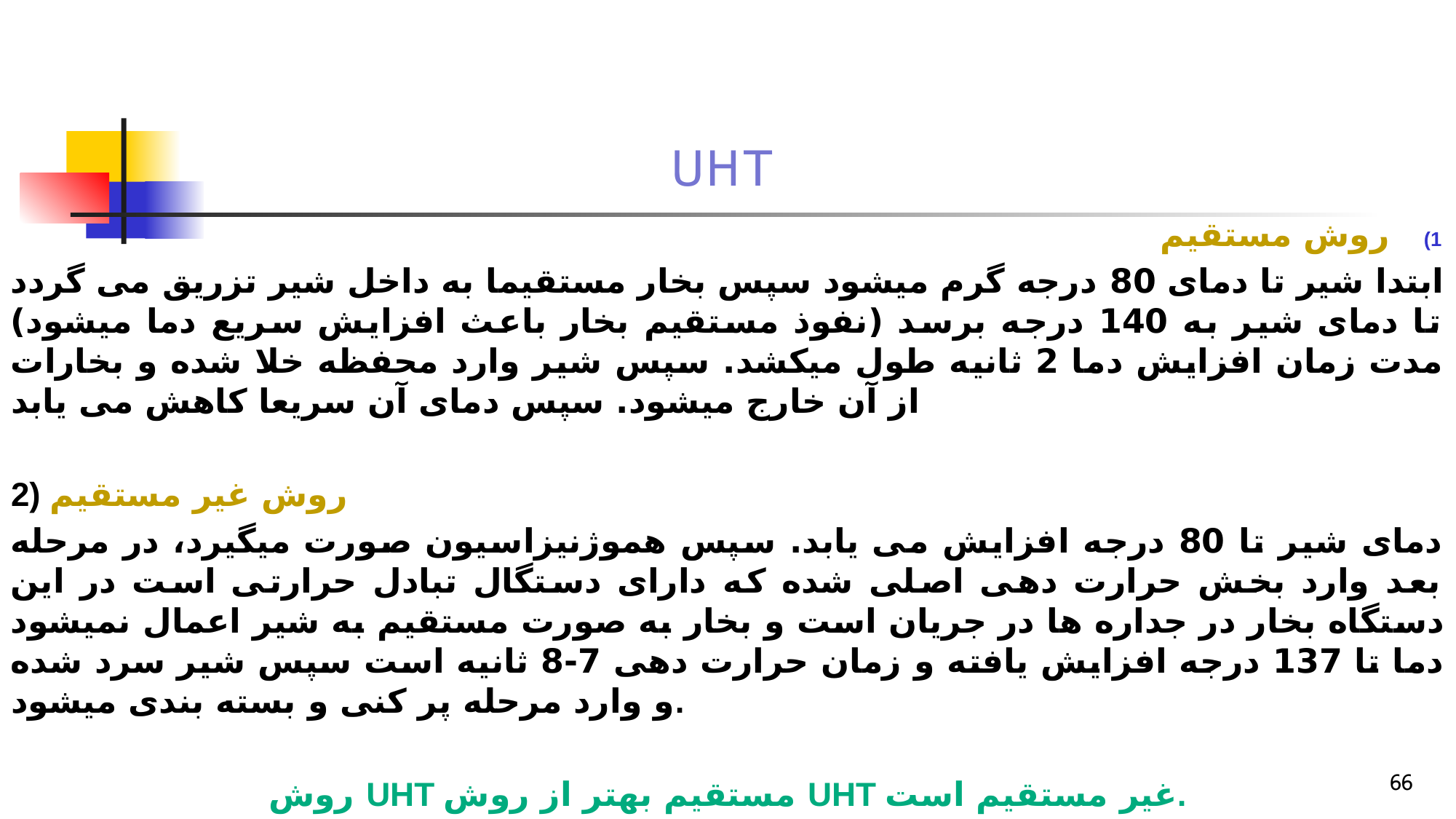

# UHT

روش مستقیم
ابتدا شیر تا دمای 80 درجه گرم میشود سپس بخار مستقیما به داخل شیر تزریق می گردد تا دمای شیر به 140 درجه برسد (نفوذ مستقیم بخار باعث افزایش سریع دما میشود) مدت زمان افزایش دما 2 ثانیه طول میکشد. سپس شیر وارد محفظه خلا شده و بخارات از آن خارج میشود. سپس دمای آن سریعا کاهش می یابد

2) روش غیر مستقیم
دمای شیر تا 80 درجه افزایش می یابد. سپس هموژنیزاسیون صورت میگیرد، در مرحله بعد وارد بخش حرارت دهی اصلی شده که دارای دستگال تبادل حرارتی است در این دستگاه بخار در جداره ها در جریان است و بخار به صورت مستقیم به شیر اعمال نمیشود دما تا 137 درجه افزایش یافته و زمان حرارت دهی 7-8 ثانیه است سپس شیر سرد شده و وارد مرحله پر کنی و بسته بندی میشود.

روش UHT مستقیم بهتر از روش UHT غیر مستقیم است.
66